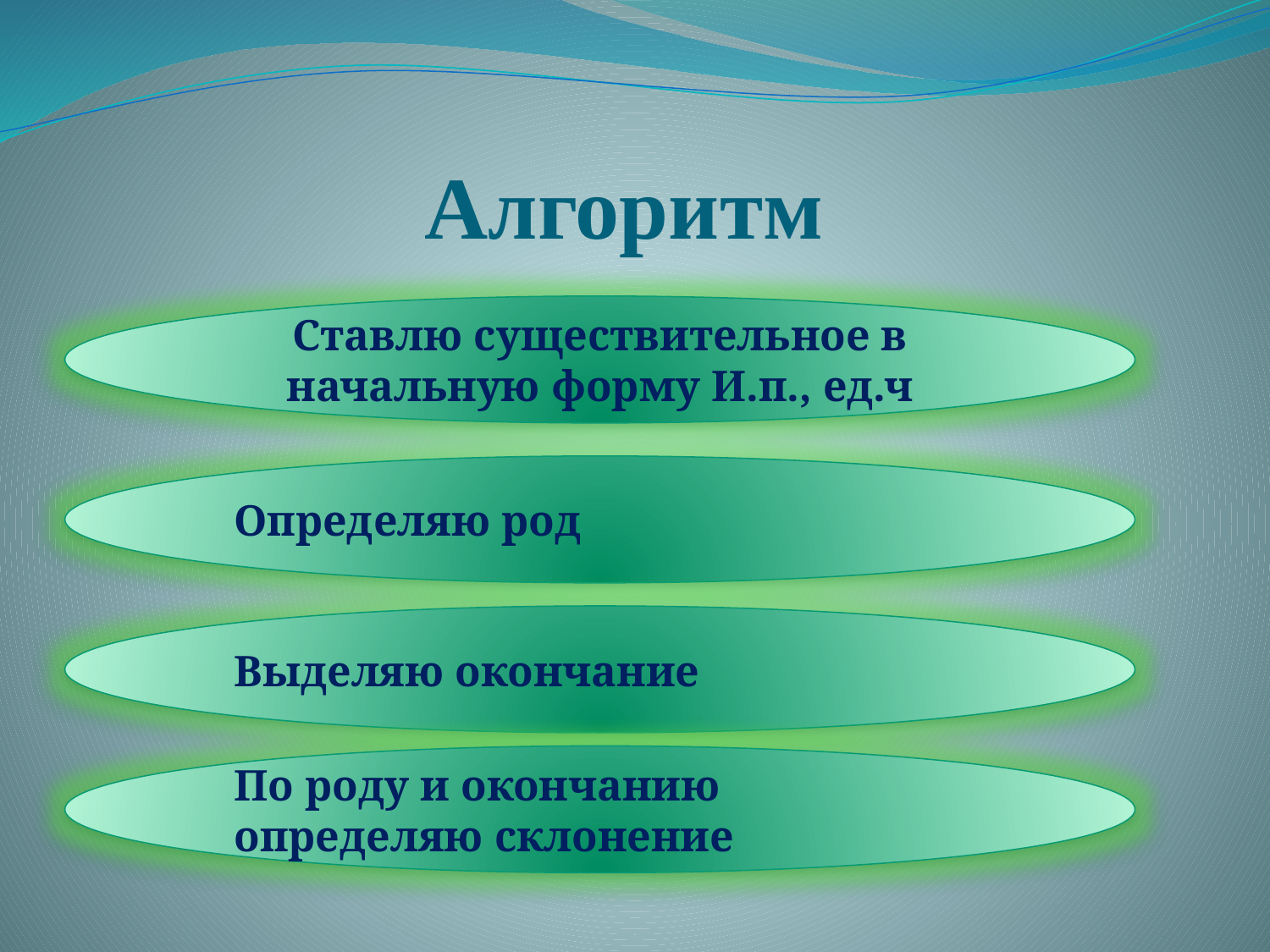

# Алгоритм

Ставлю существительное в начальную форму И.п., ед.ч
Определяю род
Выделяю окончание
По роду и окончанию определяю склонение